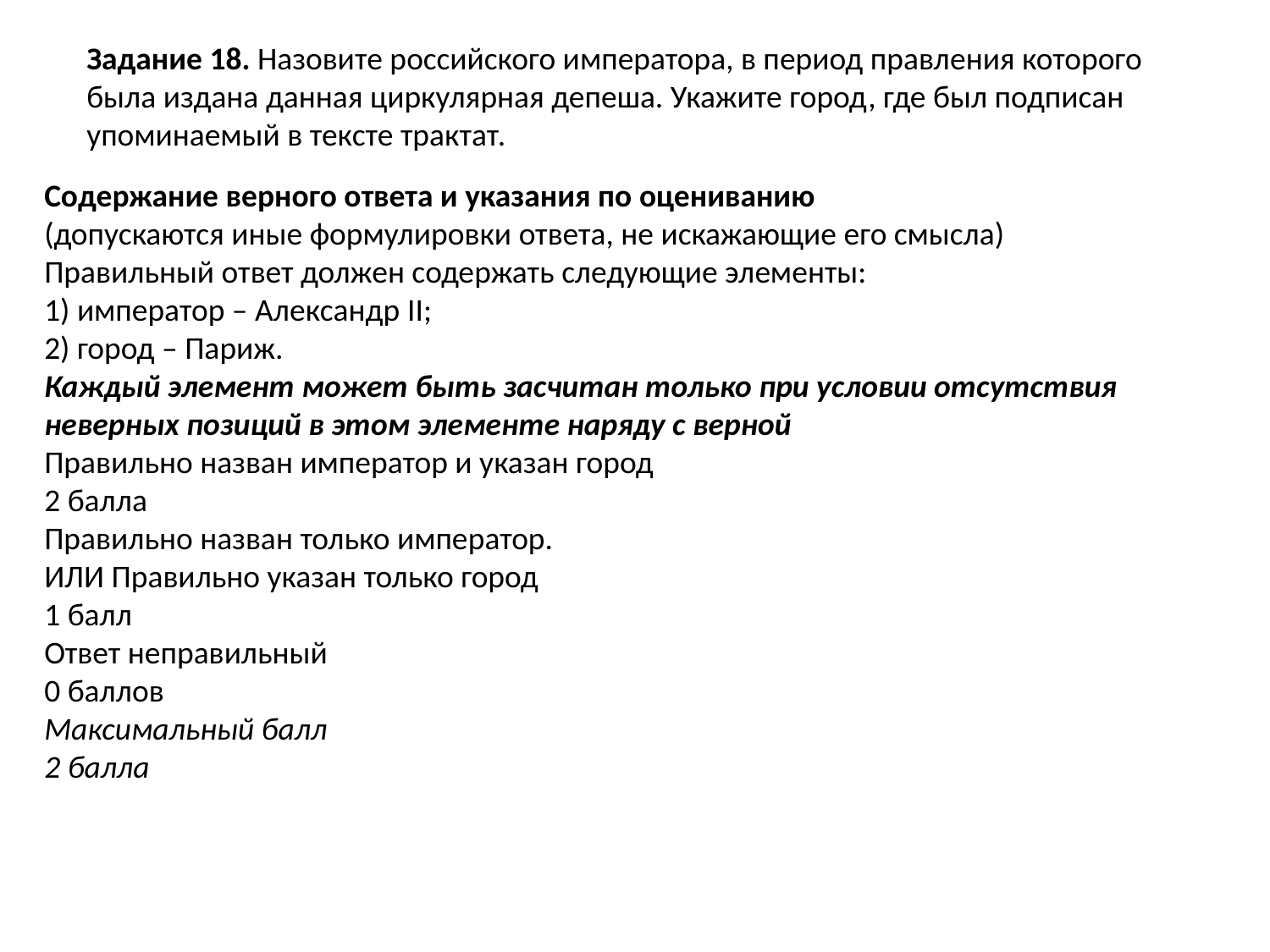

Задание 18. Назовите российского императора, в период правления которого была издана данная циркулярная депеша. Укажите город, где был подписан упоминаемый в тексте трактат.
Содержание верного ответа и указания по оцениванию
(допускаются иные формулировки ответа, не искажающие его смысла)
Правильный ответ должен содержать следующие элементы:
1) император – Александр II;
2) город – Париж.
Каждый элемент может быть засчитан только при условии отсутствия неверных позиций в этом элементе наряду с верной
Правильно назван император и указан город
2 балла
Правильно назван только император.
ИЛИ Правильно указан только город
1 балл
Ответ неправильный
0 баллов
Максимальный балл
2 балла